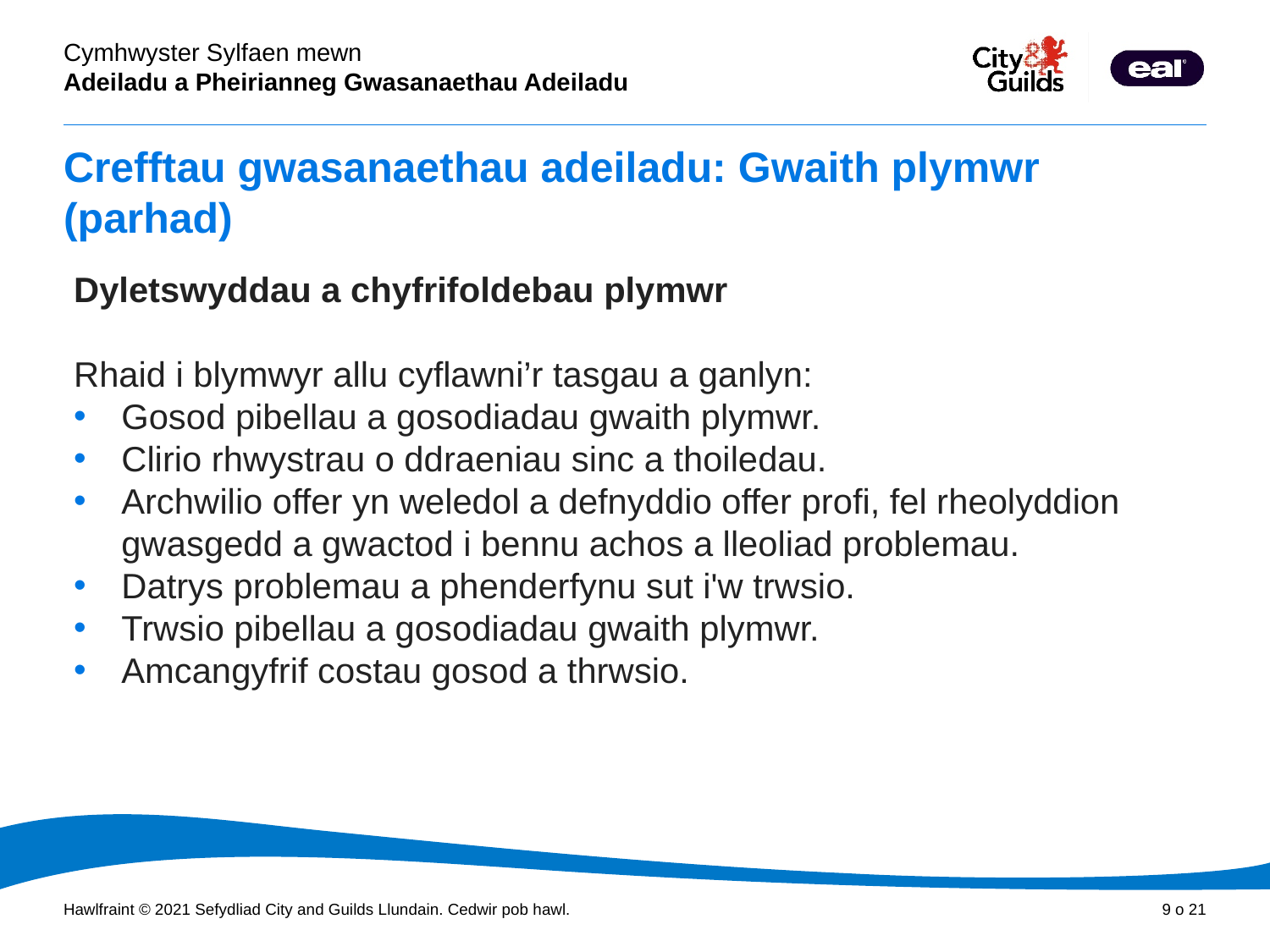

# Crefftau gwasanaethau adeiladu: Gwaith plymwr (parhad)
Dyletswyddau a chyfrifoldebau plymwr

Rhaid i blymwyr allu cyflawni’r tasgau a ganlyn:
Gosod pibellau a gosodiadau gwaith plymwr.
Clirio rhwystrau o ddraeniau sinc a thoiledau.
Archwilio offer yn weledol a defnyddio offer profi, fel rheolyddion gwasgedd a gwactod i bennu achos a lleoliad problemau.
Datrys problemau a phenderfynu sut i'w trwsio.
Trwsio pibellau a gosodiadau gwaith plymwr.
Amcangyfrif costau gosod a thrwsio.